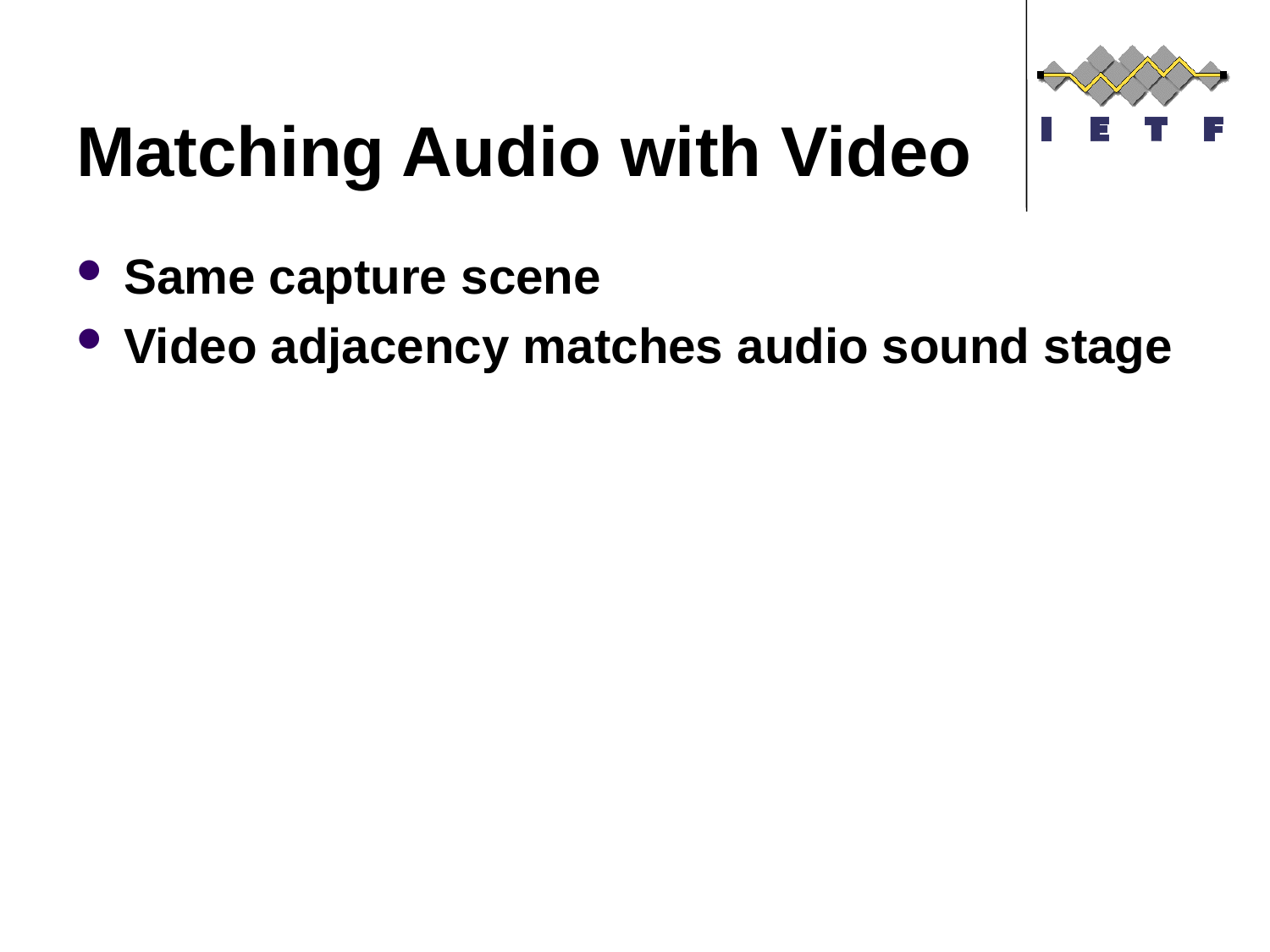

# Matching Audio with Video
Same capture scene
Video adjacency matches audio sound stage